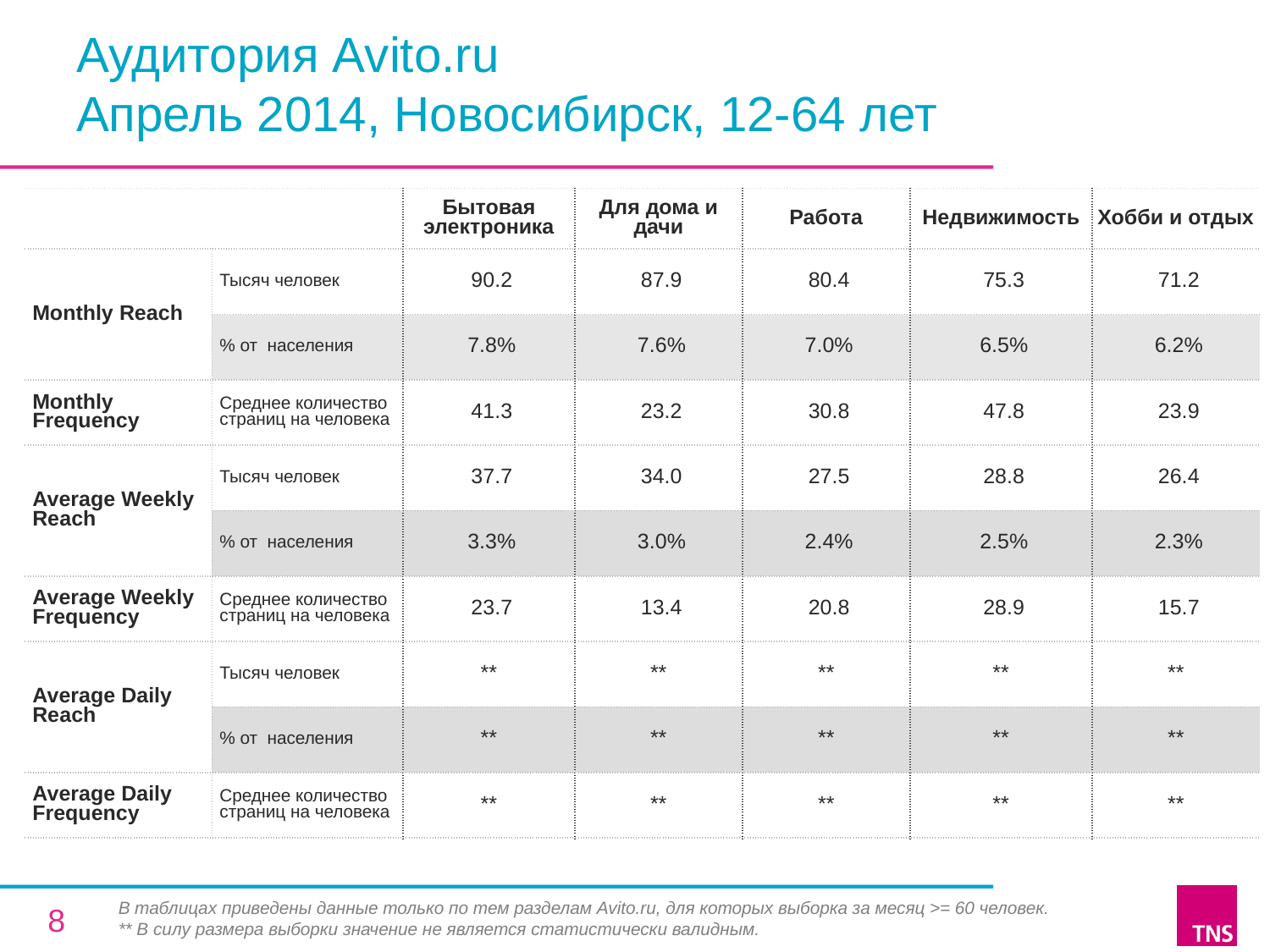

# Аудитория Avito.ru Апрель 2014, Новосибирск, 12-64 лет
|  |  | Бытовая электроника | Для дома и дачи | Работа | Недвижимость | Хобби и отдых |
| --- | --- | --- | --- | --- | --- | --- |
| Monthly Reach | Тысяч человек | 90.2 | 87.9 | 80.4 | 75.3 | 71.2 |
|  | % от населения | 7.8% | 7.6% | 7.0% | 6.5% | 6.2% |
| Monthly Frequency | Среднее количество страниц на человека | 41.3 | 23.2 | 30.8 | 47.8 | 23.9 |
| Average Weekly Reach | Тысяч человек | 37.7 | 34.0 | 27.5 | 28.8 | 26.4 |
|  | % от населения | 3.3% | 3.0% | 2.4% | 2.5% | 2.3% |
| Average Weekly Frequency | Среднее количество страниц на человека | 23.7 | 13.4 | 20.8 | 28.9 | 15.7 |
| Average Daily Reach | Тысяч человек | \*\* | \*\* | \*\* | \*\* | \*\* |
|  | % от населения | \*\* | \*\* | \*\* | \*\* | \*\* |
| Average Daily Frequency | Среднее количество страниц на человека | \*\* | \*\* | \*\* | \*\* | \*\* |
В таблицах приведены данные только по тем разделам Avito.ru, для которых выборка за месяц >= 60 человек.
** В силу размера выборки значение не является статистически валидным.
8